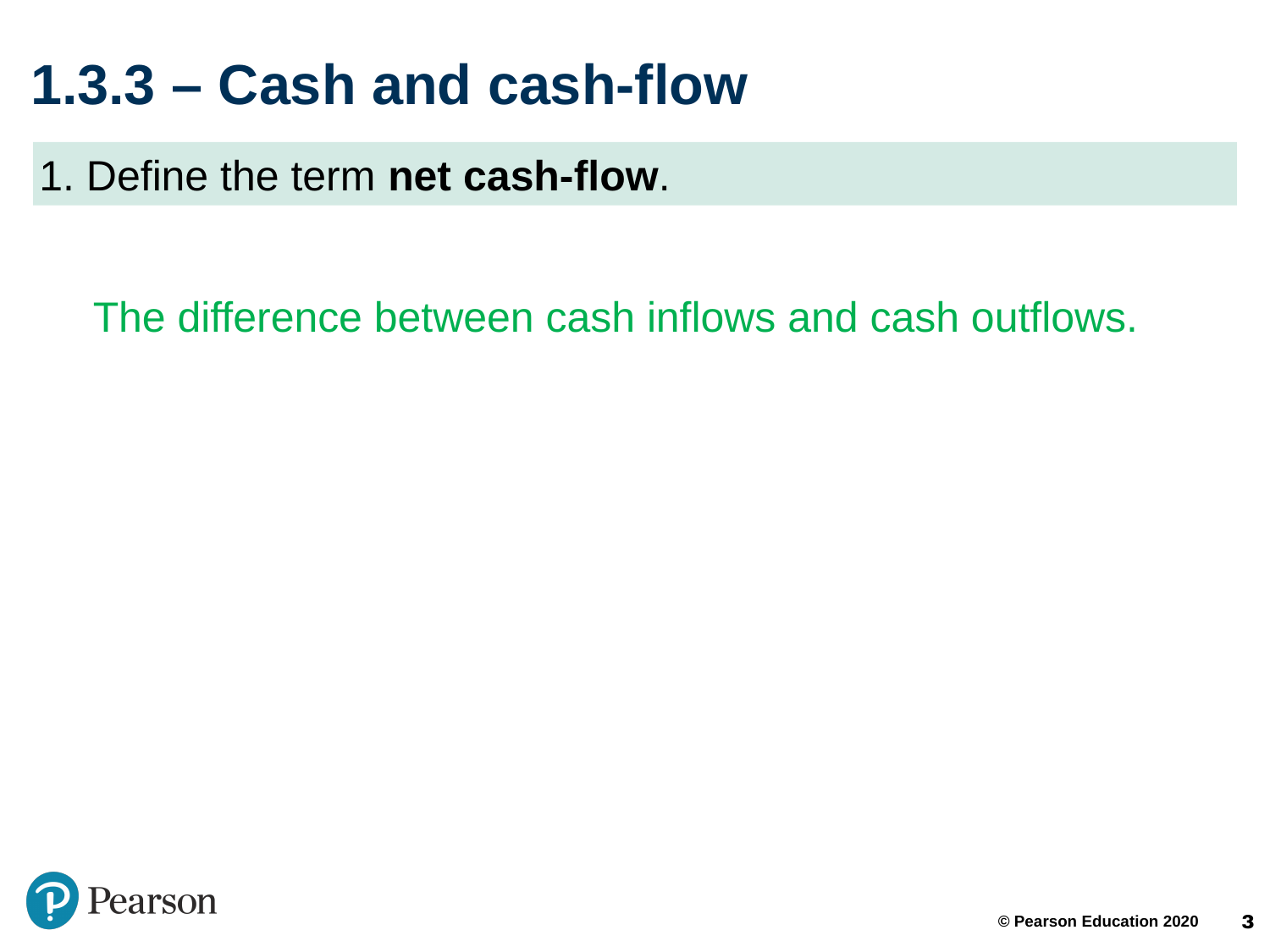

# 1.3.3 – Cash and cash-flow
1. Define the term net cash-flow.
The difference between cash inflows and cash outflows.

3